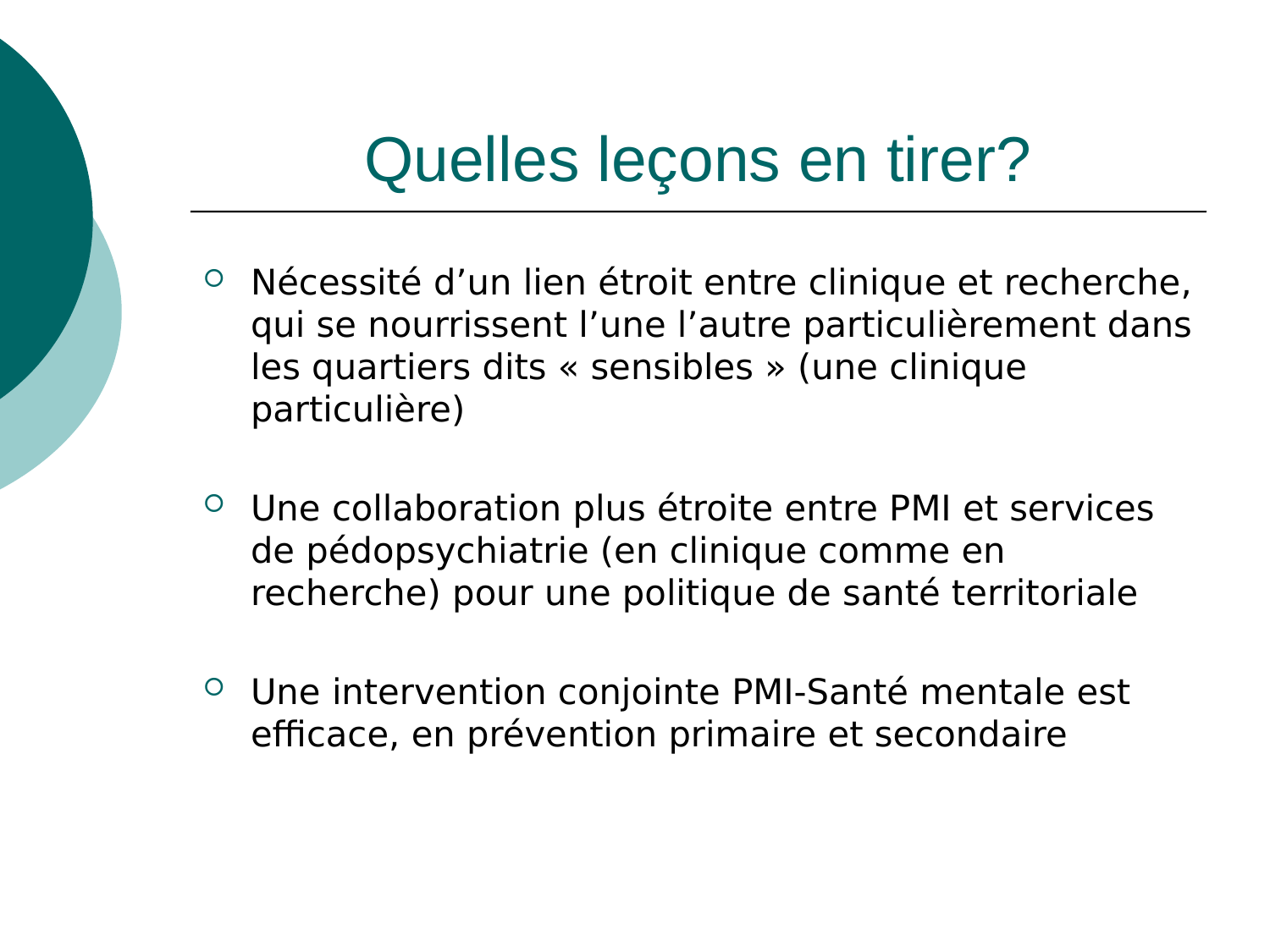

# Quelles leçons en tirer?
Nécessité d’un lien étroit entre clinique et recherche, qui se nourrissent l’une l’autre particulièrement dans les quartiers dits « sensibles » (une clinique particulière)

Une collaboration plus étroite entre PMI et services de pédopsychiatrie (en clinique comme en recherche) pour une politique de santé territoriale

Une intervention conjointe PMI-Santé mentale est efficace, en prévention primaire et secondaire